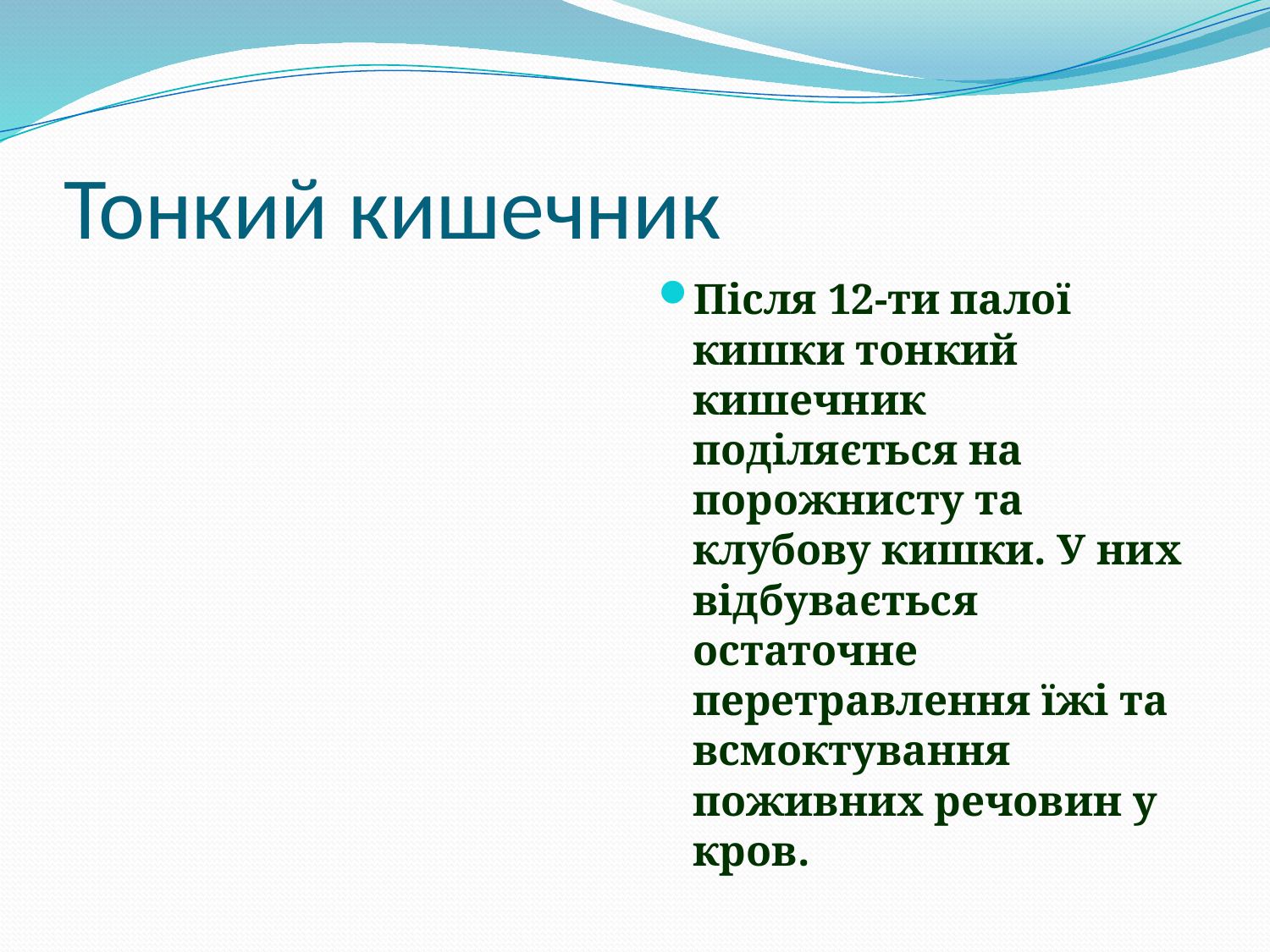

# Тонкий кишечник

Після 12-ти палої кишки тонкий кишечник поділяється на порожнисту та клубову кишки. У них відбувається остаточне перетравлення їжі та всмоктування поживних речовин у кров.